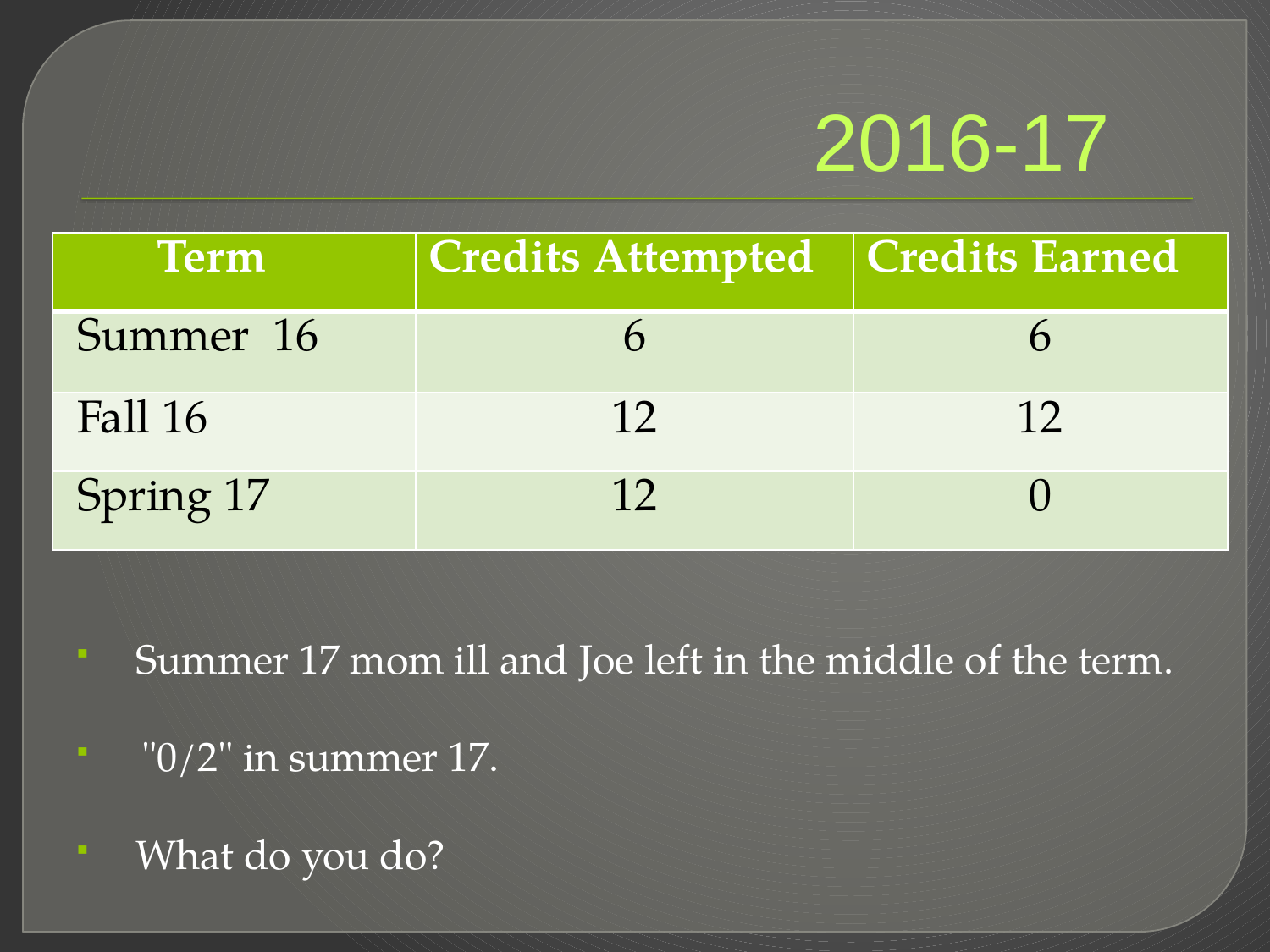

# 2016-17
| Term | Credits Attempted | Credits Earned |
| --- | --- | --- |
| Summer 16 | 6 | 6 |
| Fall 16 | 12 | 12 |
| Spring 17 | 12 | 0 |

Summer 17 mom ill and Joe left in the middle of the term.

"0/2" in summer 17.

What do you do?